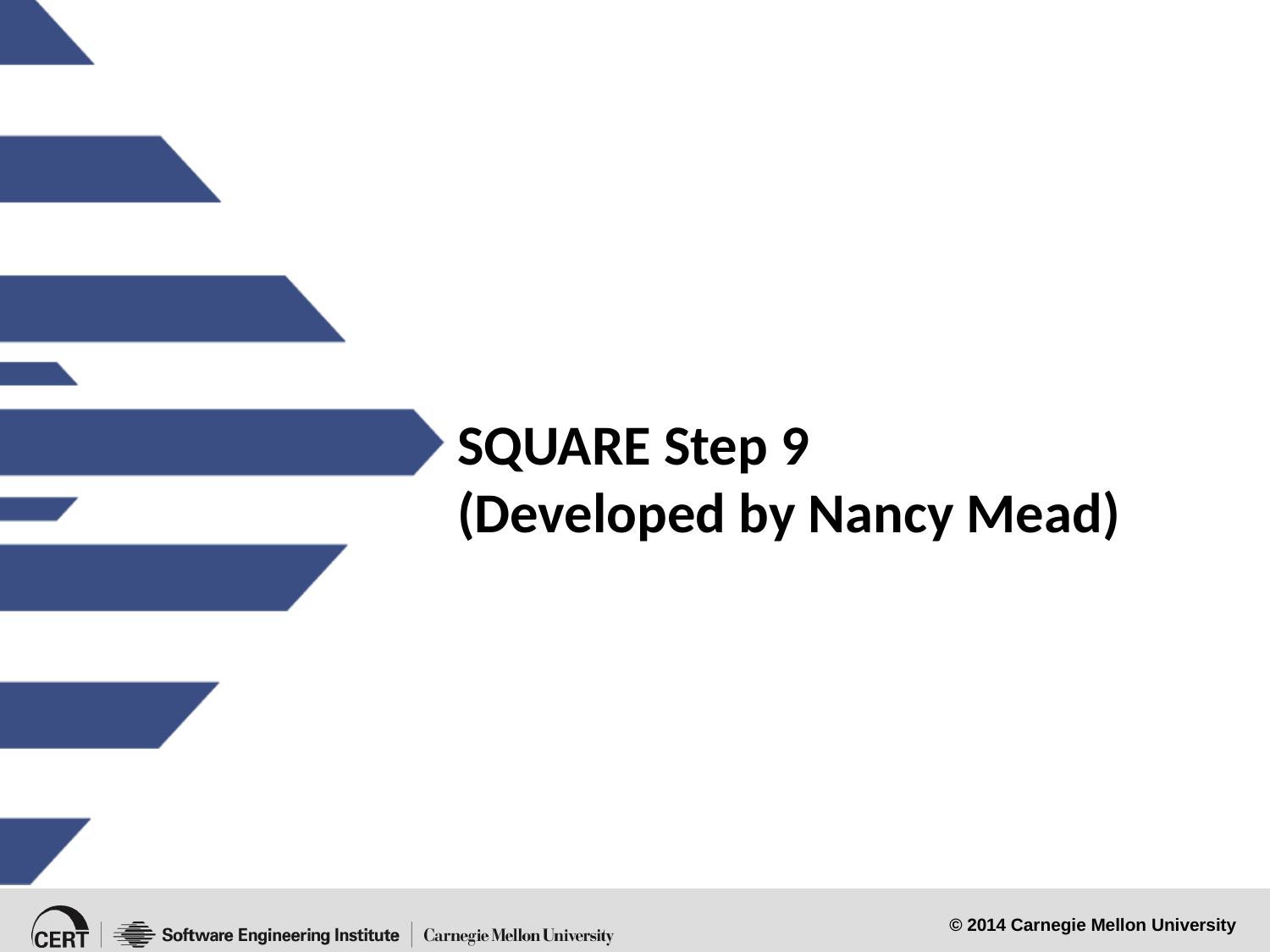

# SQUARE Step 9 (Developed by Nancy Mead)